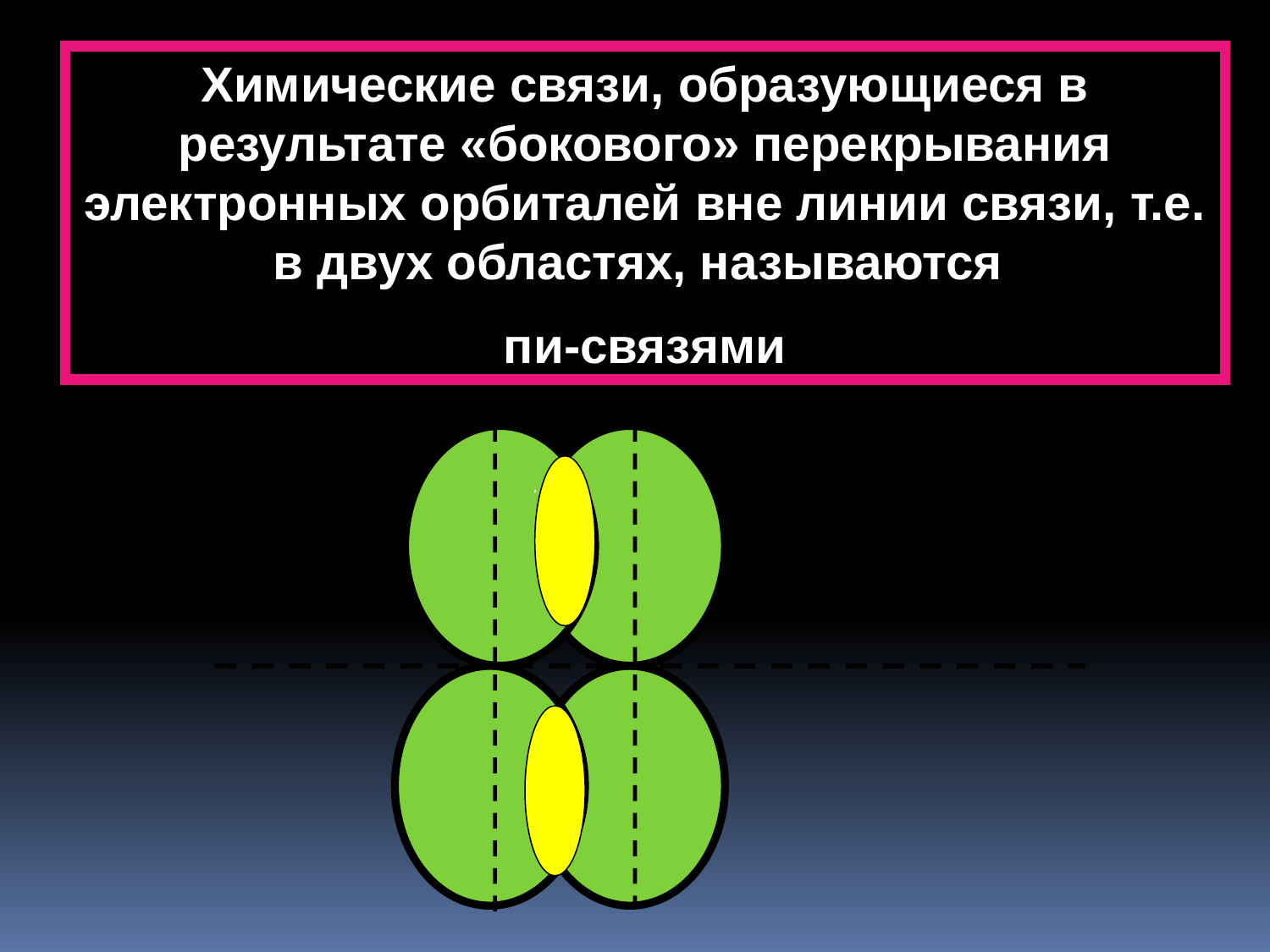

Химические связи, образующиеся в результате «бокового» перекрывания электронных орбиталей вне линии связи, т.е. в двух областях, называются
пи-связями